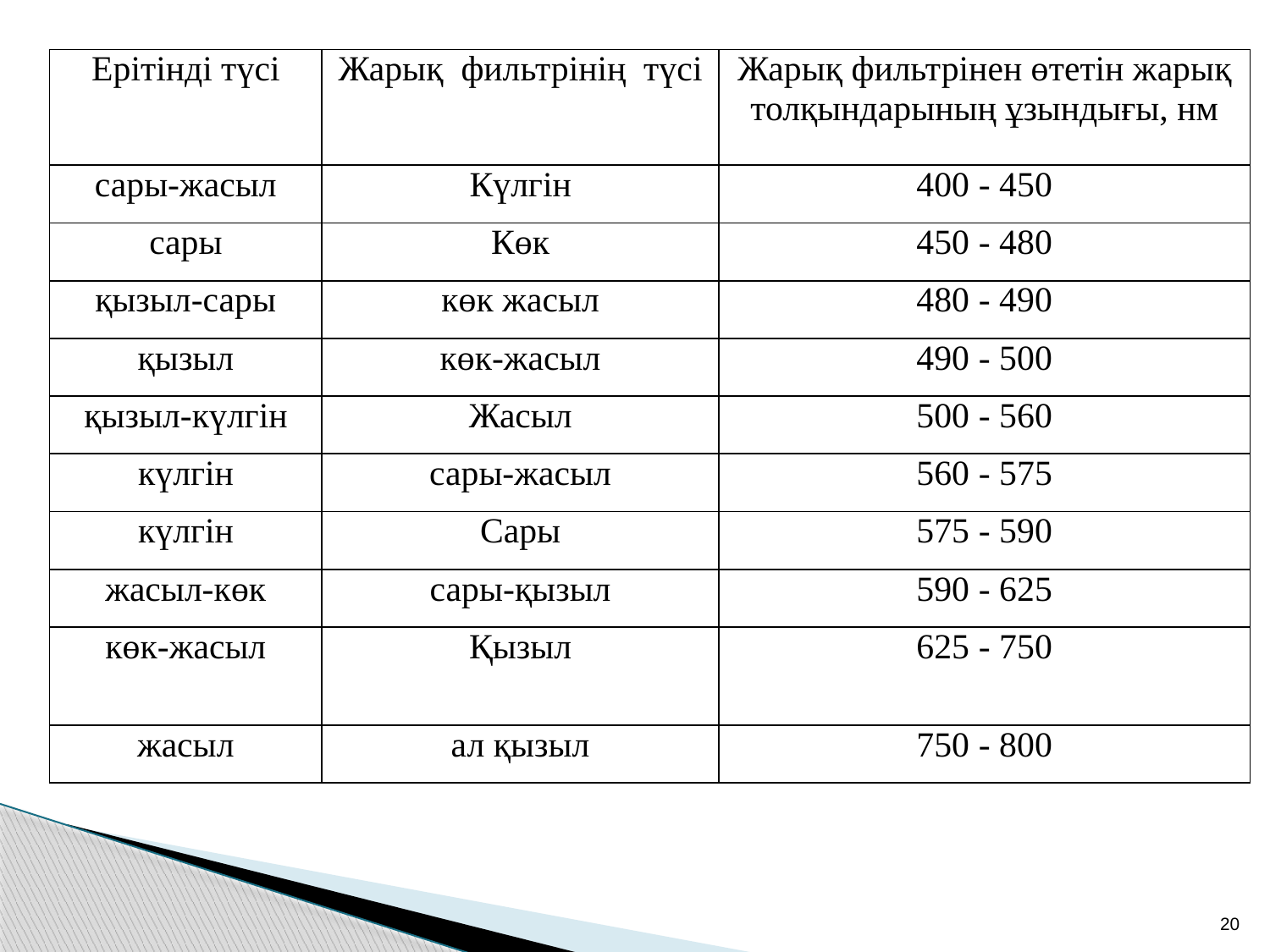

| Ерітінді түсі | Жарық фильтрінің түсі | Жарық фильтрінен өтетін жарық толқындарының ұзындығы, нм |
| --- | --- | --- |
| сары-жасыл | Күлгін | 400 - 450 |
| сары | Көк | 450 - 480 |
| қызыл-сары | көк жасыл | 480 - 490 |
| қызыл | көк-жасыл | 490 - 500 |
| қызыл-күлгін | Жасыл | 500 - 560 |
| күлгін | сары-жасыл | 560 - 575 |
| күлгін | Сары | 575 - 590 |
| жасыл-көк | сары-қызыл | 590 - 625 |
| көк-жасыл | Қызыл | 625 - 750 |
| жасыл | ал қызыл | 750 - 800 |
20